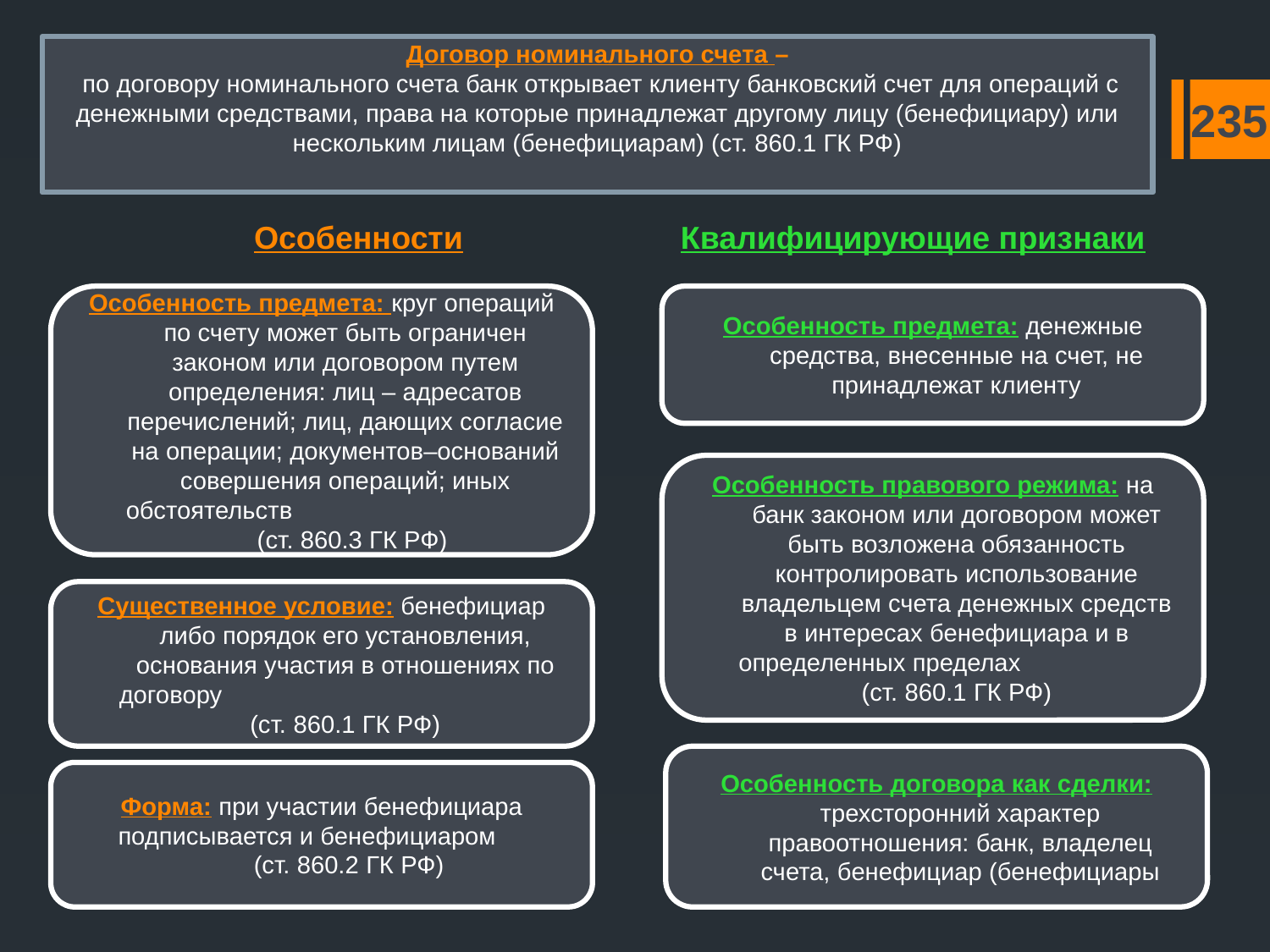

# Договор номинального счета – по договору номинального счета банк открывает клиенту банковский счет для операций с денежными средствами, права на которые принадлежат другому лицу (бенефициару) или нескольким лицам (бенефициарам) (ст. 860.1 ГК РФ)
235
Особенности
Квалифицирующие признаки
Особенность предмета: круг операций по счету может быть ограничен законом или договором путем определения: лиц – адресатов перечислений; лиц, дающих согласие на операции; документов–оснований совершения операций; иных обстоятельств                                          (ст. 860.3 ГК РФ)
Особенность предмета: денежные средства, внесенные на счет, не принадлежат клиенту
Особенность правового режима: на банк законом или договором может быть возложена обязанность контролировать использование владельцем счета денежных средств в интересах бенефициара и в определенных пределах                       (ст. 860.1 ГК РФ)
Существенное условие: бенефициар либо порядок его установления, основания участия в отношениях по договору                                                   (ст. 860.1 ГК РФ)
Особенность договора как сделки: трехсторонний характер правоотношения: банк, владелец счета, бенефициар (бенефициары
Форма: при участии бенефициара подписывается и бенефициаром             (ст. 860.2 ГК РФ)